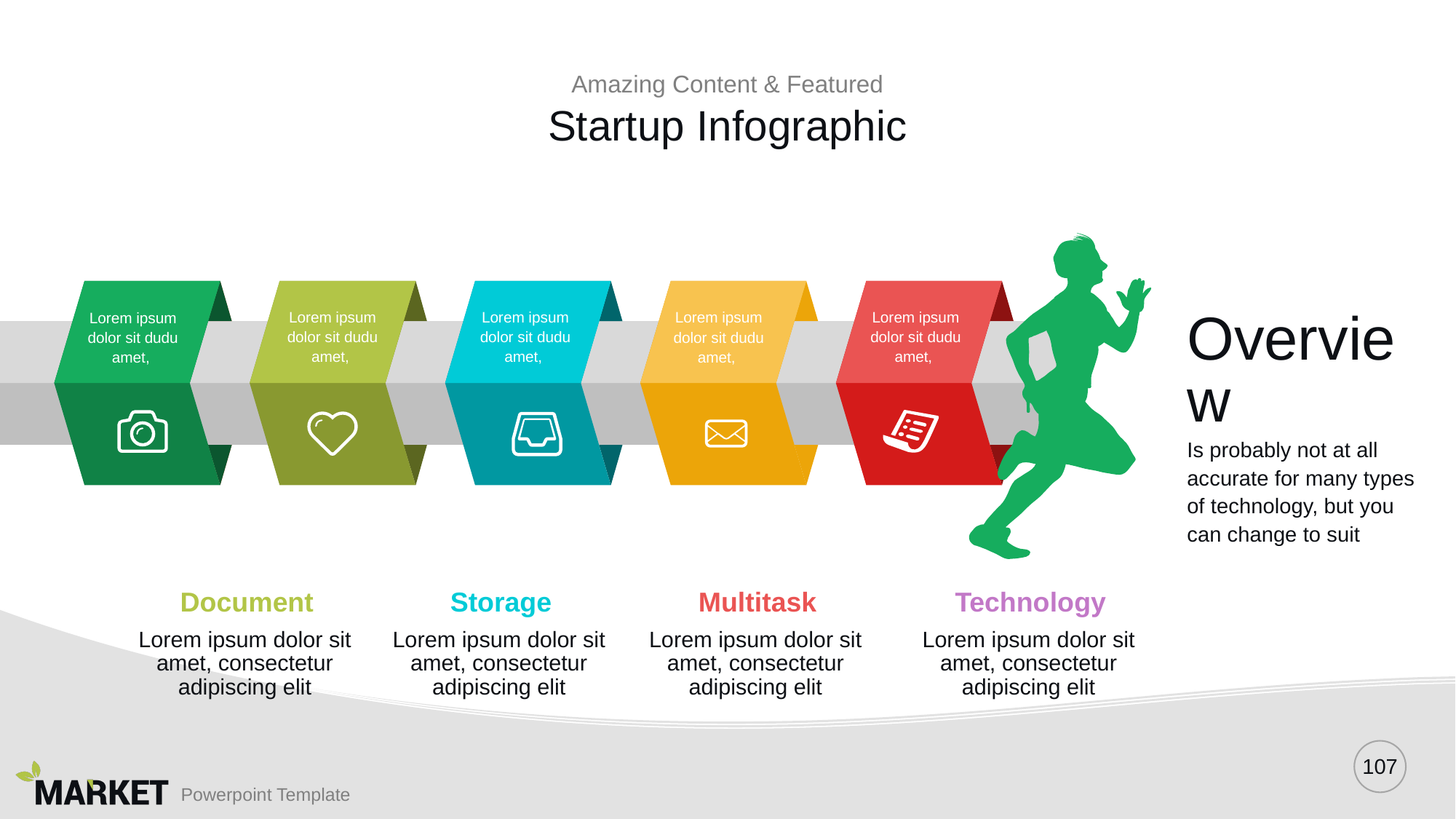

Amazing Content & Featured
# Startup Infographic

Lorem ipsum dolor sit dudu amet,
Lorem ipsum dolor sit dudu amet,
Lorem ipsum dolor sit dudu amet,
Lorem ipsum dolor sit dudu amet,
Lorem ipsum dolor sit dudu amet,
Overview
Is probably not at all accurate for many types of technology, but you can change to suit

Document
Storage
Multitask
Technology
Lorem ipsum dolor sit amet, consectetur adipiscing elit
Lorem ipsum dolor sit amet, consectetur adipiscing elit
Lorem ipsum dolor sit amet, consectetur adipiscing elit
Lorem ipsum dolor sit amet, consectetur adipiscing elit